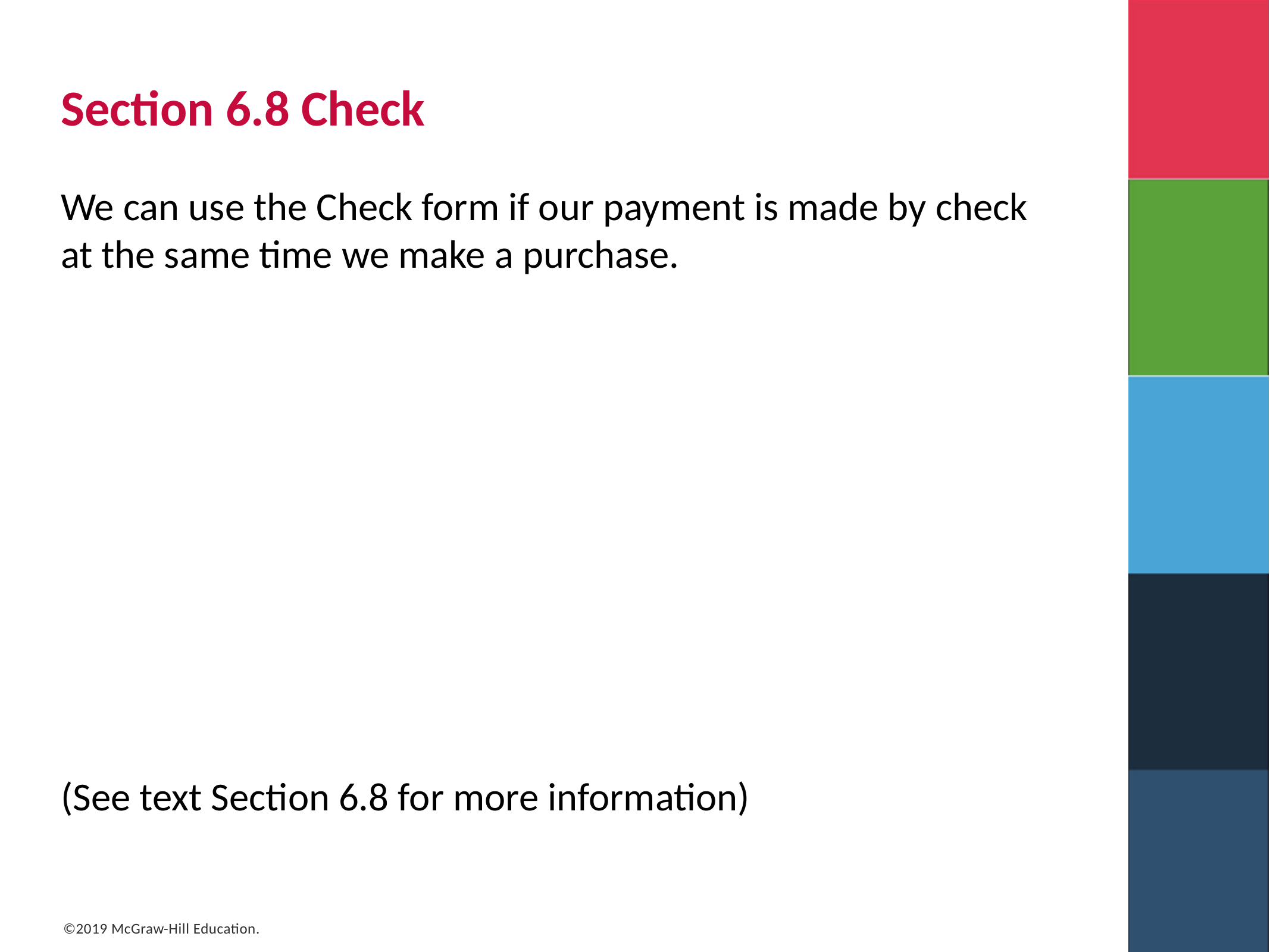

# Section 6.8 Check
We can use the Check form if our payment is made by check at the same time we make a purchase.
(See text Section 6.8 for more information)